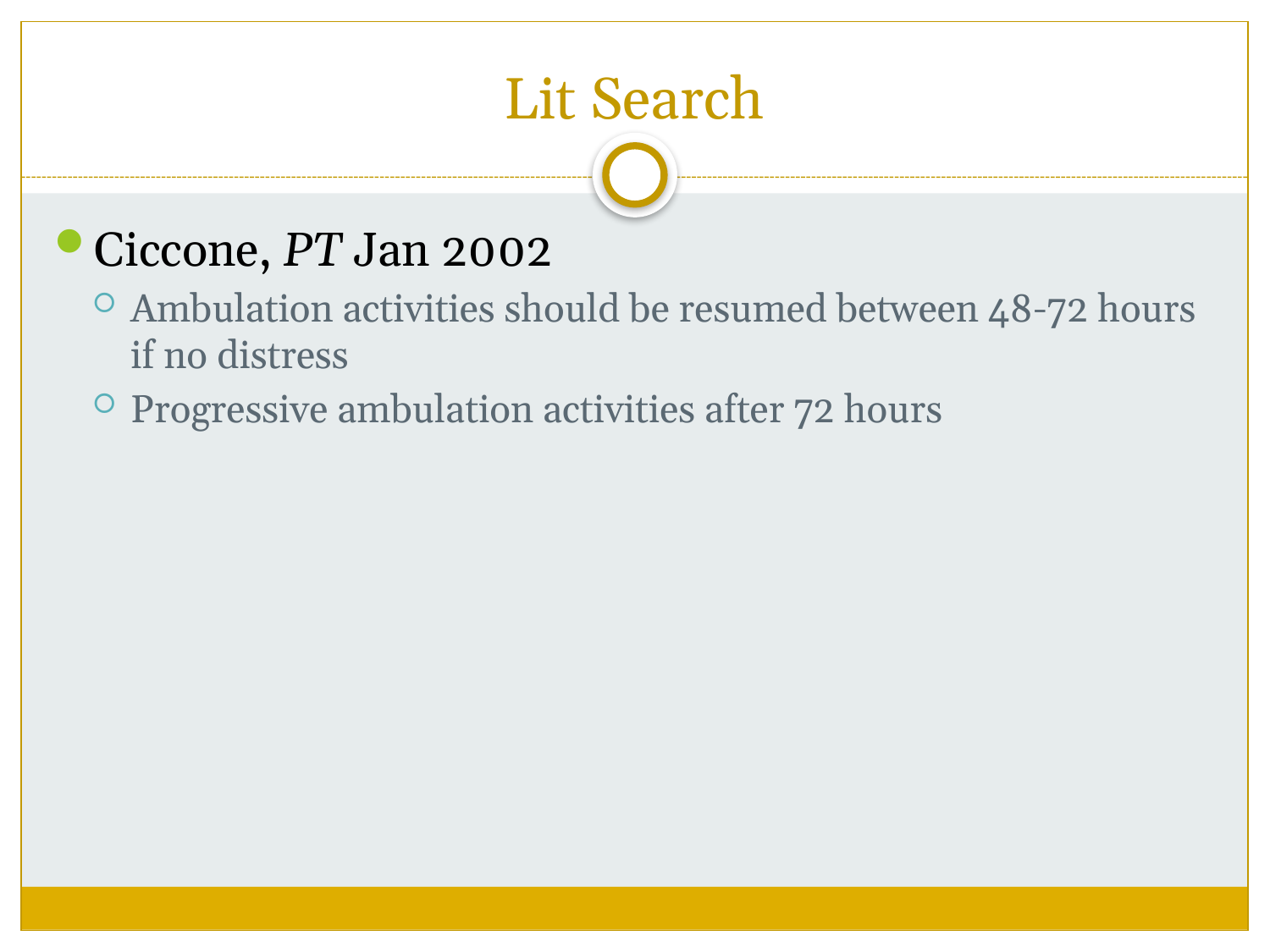

# Lit Search
Ciccone, PT Jan 2002
Ambulation activities should be resumed between 48-72 hours if no distress
Progressive ambulation activities after 72 hours